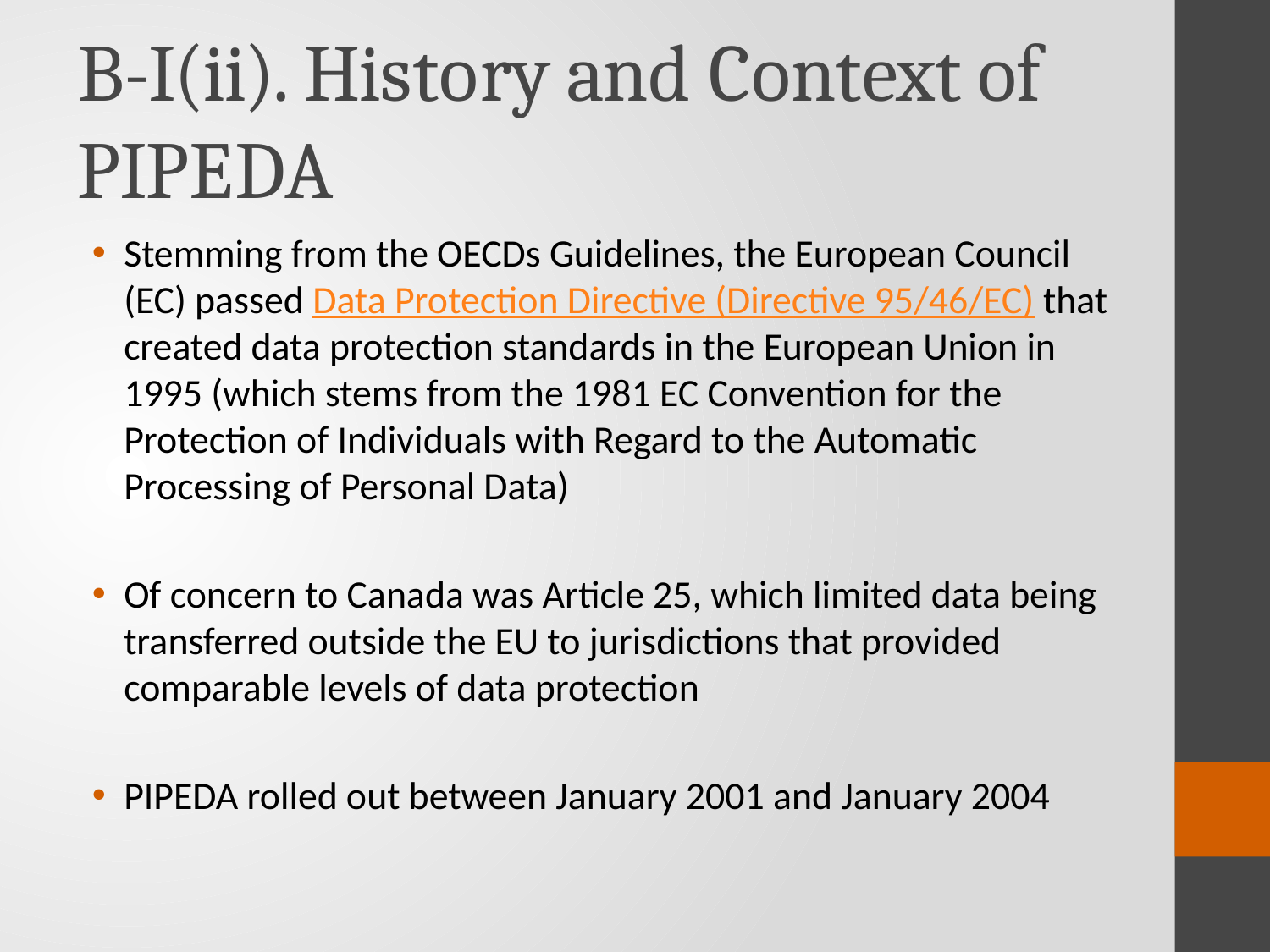

# B-I(ii). History and Context of PIPEDA
Stemming from the OECDs Guidelines, the European Council (EC) passed Data Protection Directive (Directive 95/46/EC) that created data protection standards in the European Union in 1995 (which stems from the 1981 EC Convention for the Protection of Individuals with Regard to the Automatic Processing of Personal Data)

Of concern to Canada was Article 25, which limited data being transferred outside the EU to jurisdictions that provided comparable levels of data protection

PIPEDA rolled out between January 2001 and January 2004